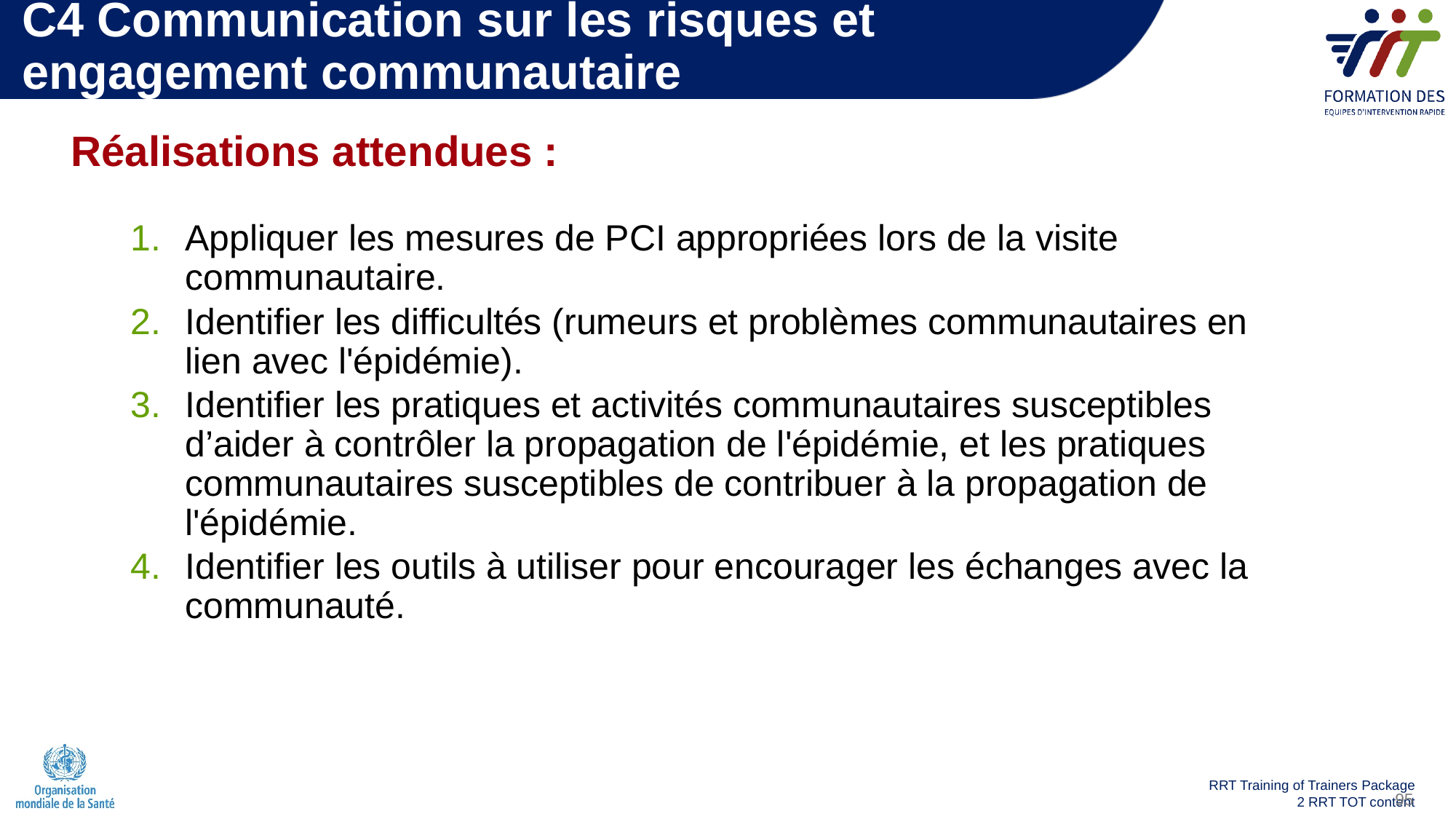

# C4 Communication sur les risques et engagement communautaire
Réalisations attendues :

Appliquer les mesures de PCI appropriées lors de la visite communautaire.
Identifier les difficultés (rumeurs et problèmes communautaires en lien avec l'épidémie).
Identifier les pratiques et activités communautaires susceptibles d’aider à contrôler la propagation de l'épidémie, et les pratiques communautaires susceptibles de contribuer à la propagation de l'épidémie.
Identifier les outils à utiliser pour encourager les échanges avec la communauté.